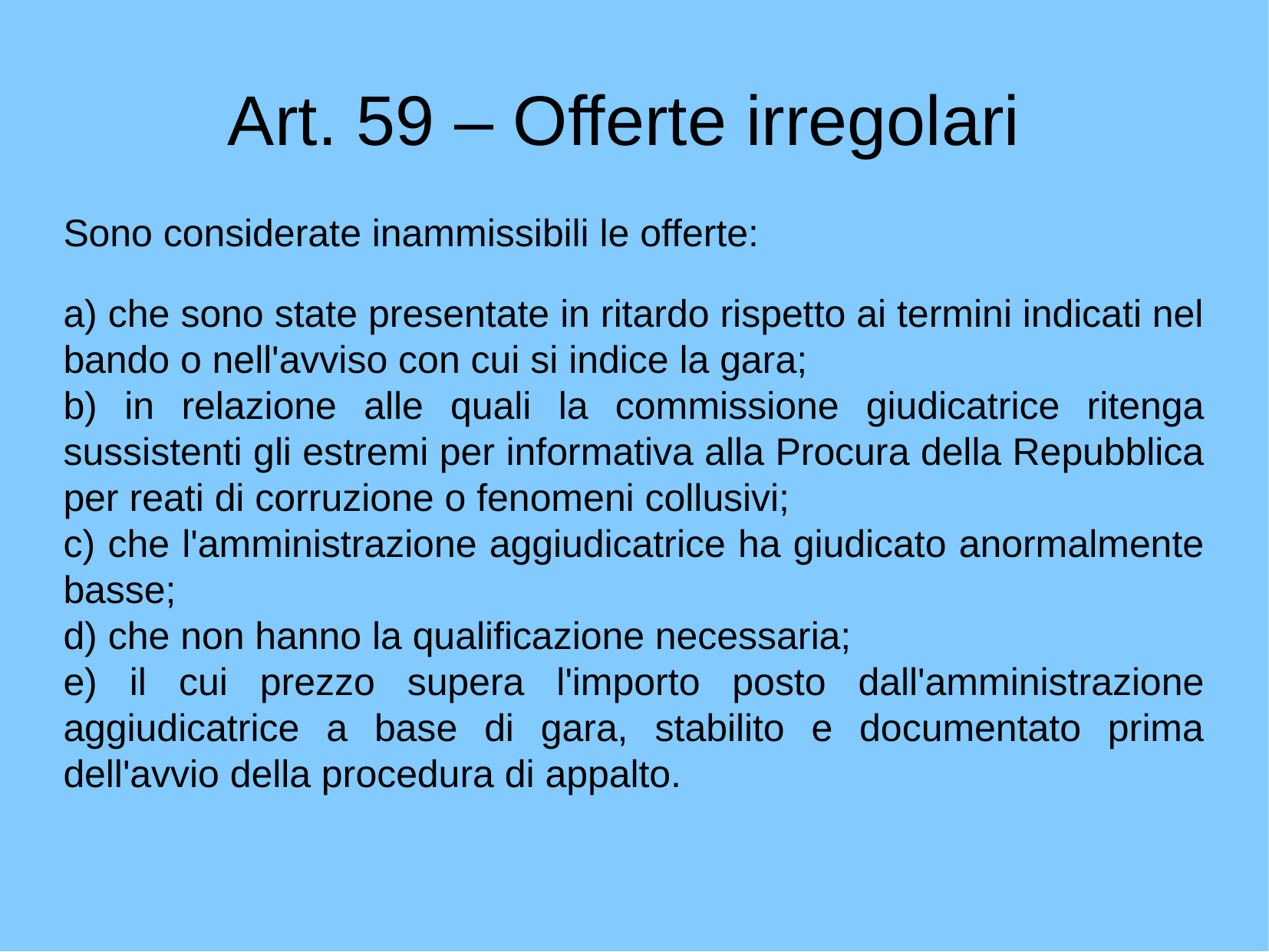

Art. 59 – Offerte irregolari
Sono considerate inammissibili le offerte:

a) che sono state presentate in ritardo rispetto ai termini indicati nel bando o nell'avviso con cui si indice la gara;
b) in relazione alle quali la commissione giudicatrice ritenga sussistenti gli estremi per informativa alla Procura della Repubblica per reati di corruzione o fenomeni collusivi;
c) che l'amministrazione aggiudicatrice ha giudicato anormalmente basse;
d) che non hanno la qualificazione necessaria;
e) il cui prezzo supera l'importo posto dall'amministrazione aggiudicatrice a base di gara, stabilito e documentato prima dell'avvio della procedura di appalto.